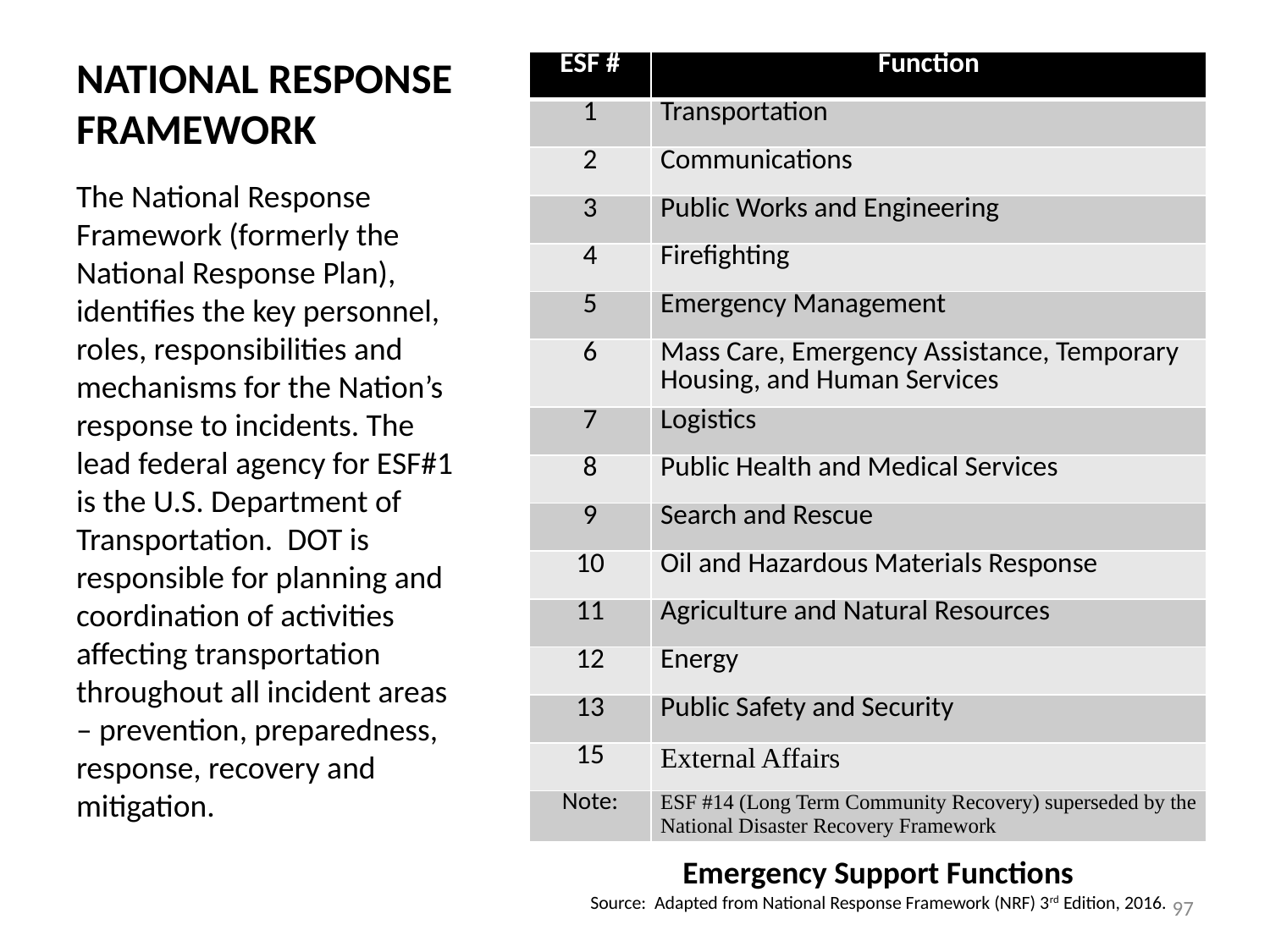

# NATIONAL RESPONSE FRAMEWORK
| ESF # | Function |
| --- | --- |
| 1 | Transportation |
| 2 | Communications |
| 3 | Public Works and Engineering |
| 4 | Firefighting |
| 5 | Emergency Management |
| 6 | Mass Care, Emergency Assistance, Temporary Housing, and Human Services |
| 7 | Logistics |
| 8 | Public Health and Medical Services |
| 9 | Search and Rescue |
| 10 | Oil and Hazardous Materials Response |
| 11 | Agriculture and Natural Resources |
| 12 | Energy |
| 13 | Public Safety and Security |
| 15 | External Affairs |
| Note: | ESF #14 (Long Term Community Recovery) superseded by the National Disaster Recovery Framework |
The National Response Framework (formerly the National Response Plan), identifies the key personnel, roles, responsibilities and mechanisms for the Nation’s response to incidents. The lead federal agency for ESF#1 is the U.S. Department of Transportation.  DOT is responsible for planning and coordination of activities affecting transportation throughout all incident areas – prevention, preparedness, response, recovery and mitigation.
Emergency Support Functions
Source:  Adapted from National Response Framework (NRF) 3rd Edition, 2016.

97